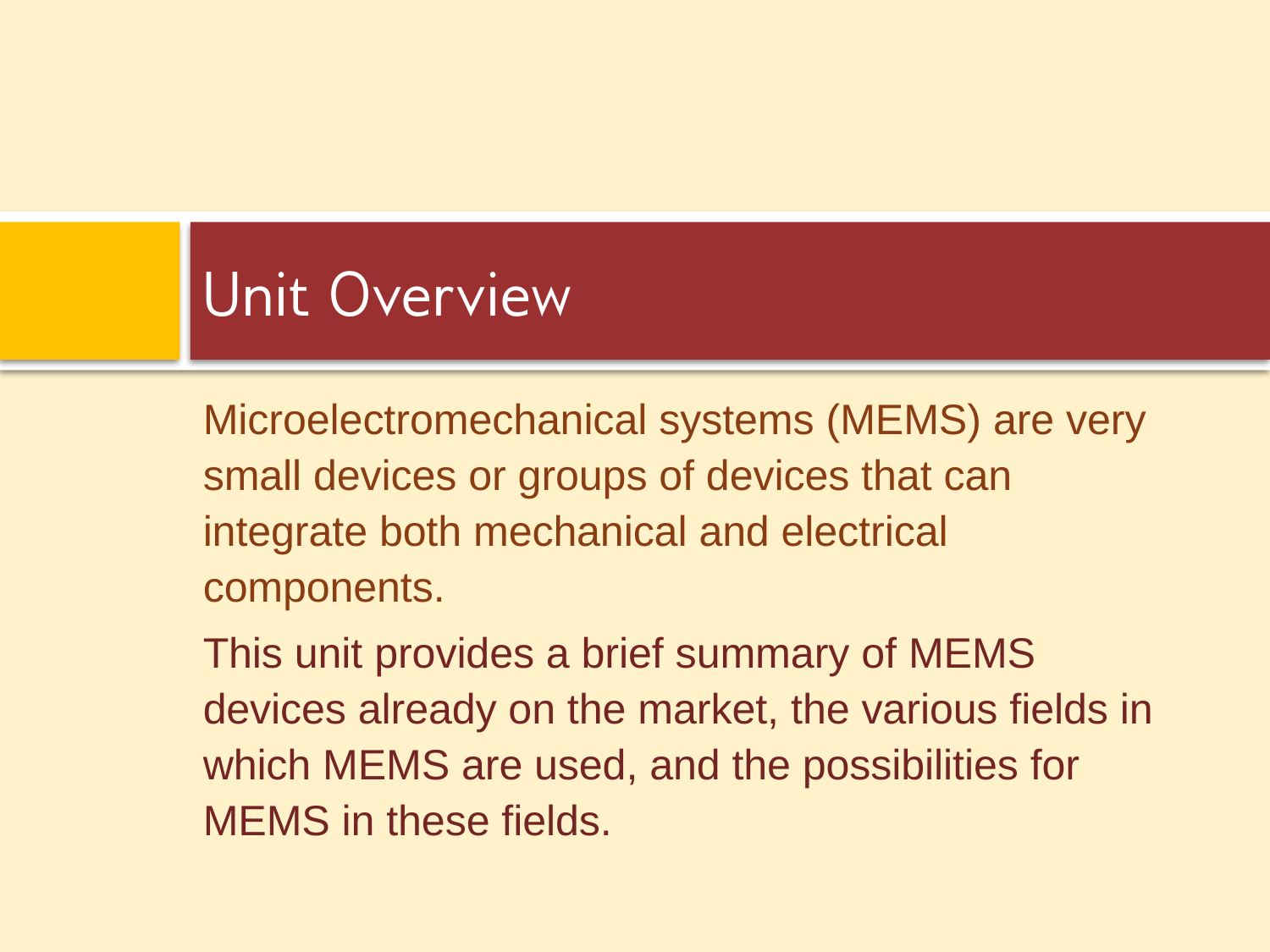

# Unit Overview
Microelectromechanical systems (MEMS) are very small devices or groups of devices that can integrate both mechanical and electrical components.
This unit provides a brief summary of MEMS devices already on the market, the various fields in which MEMS are used, and the possibilities for MEMS in these fields.